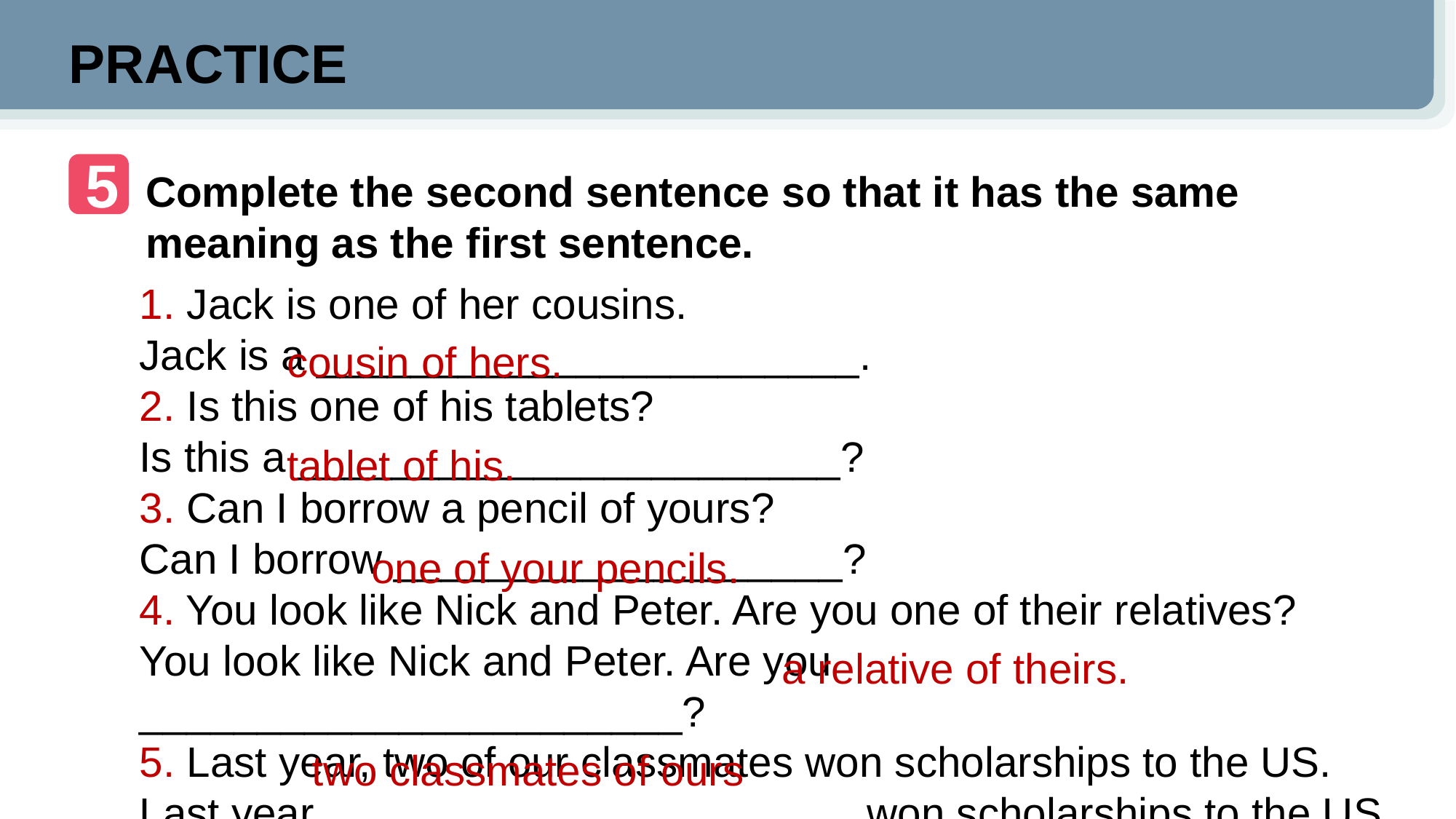

PRACTICE
5

Complete the second sentence so that it has the same meaning as the first sentence.
1. Jack is one of her cousins.
Jack is a _______________________.
2. Is this one of his tablets?
Is this a _______________________?
3. Can I borrow a pencil of yours?
Can I borrow ___________________?
4. You look like Nick and Peter. Are you one of their relatives?
You look like Nick and Peter. Are you _______________________?
5. Last year, two of our classmates won scholarships to the US.
Last year, ______________________ won scholarships to the US.
cousin of hers.
tablet of his.
one of your pencils.
a relative of theirs.
two classmates of ours